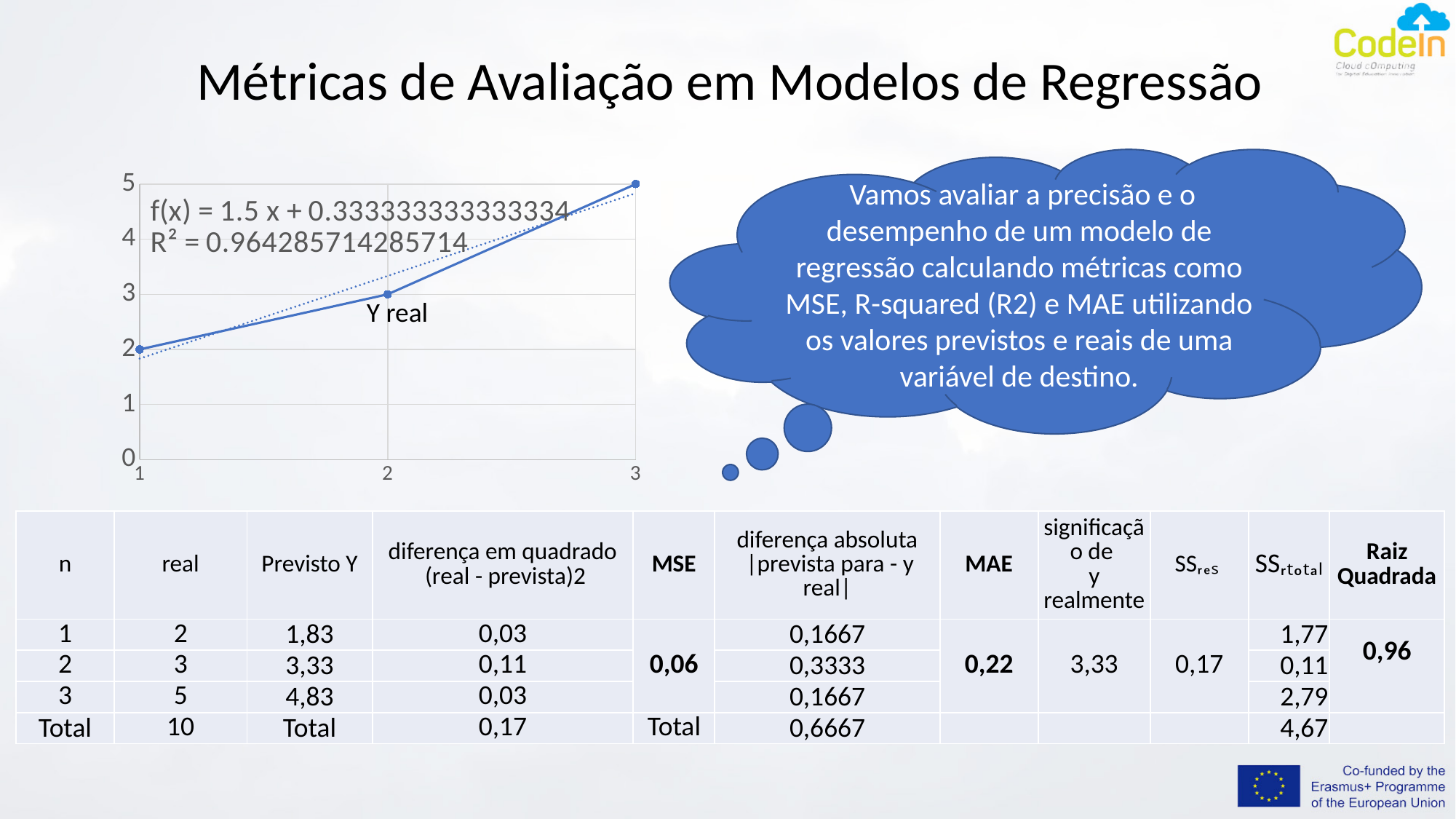

# Métricas de Avaliação em Modelos de Regressão
 Vamos avaliar a precisão e o desempenho de um modelo de regressão calculando métricas como MSE, R-squared (R2) e MAE utilizando os valores previstos e reais de uma variável de destino.

### Chart

| Category | Y real |
|---|---|
Y real
| n | real | Previsto Y | diferença em quadrado (real - prevista)2 | MSE | diferença absoluta |prevista para - y real| | MAE | significação de y realmente | SSᵣₑₛ | SSᵣₜₒₜₐₗ | Raiz Quadrada |
| --- | --- | --- | --- | --- | --- | --- | --- | --- | --- | --- |
| 1 | 2 | 1,83 | 0,03 | 0,06 | 0,1667 | 0,22 | 3,33 | 0,17 | 1,77 | 0,96 |
| 2 | 3 | 3,33 | 0,11 |  | 0,3333 |  |  |  | 0,11 |  |
| 3 | 5 | 4,83 | 0,03 |  | 0,1667 |  |  |  | 2,79 |  |
| Total | 10 | Total | 0,17 | Total | 0,6667 |  |  |  | 4,67 |  |